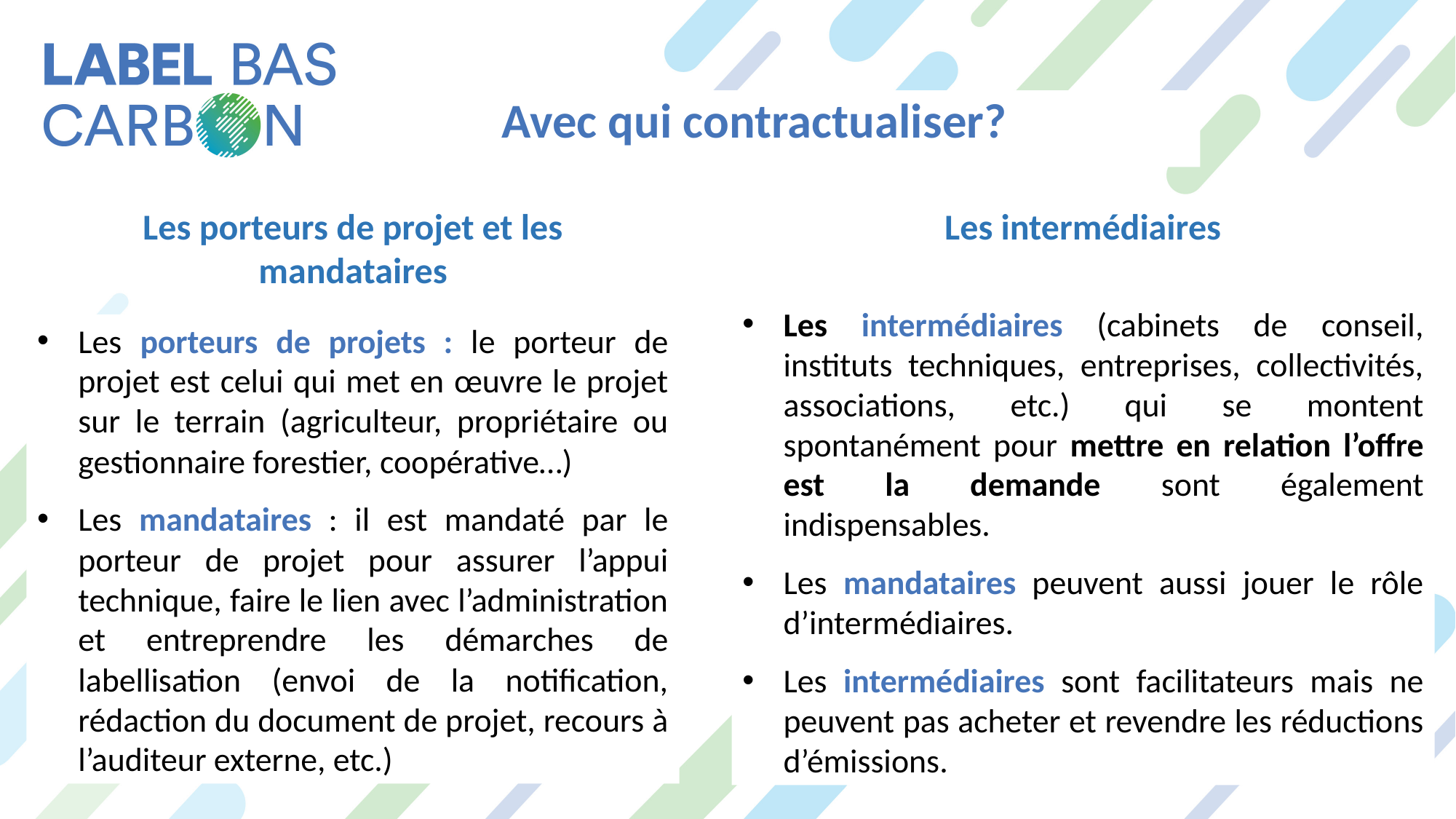

Avec qui contractualiser?
Les porteurs de projet et les mandataires
Les intermédiaires
Les intermédiaires (cabinets de conseil, instituts techniques, entreprises, collectivités, associations, etc.) qui se montent spontanément pour mettre en relation l’offre est la demande sont également indispensables.
Les mandataires peuvent aussi jouer le rôle d’intermédiaires.
Les intermédiaires sont facilitateurs mais ne peuvent pas acheter et revendre les réductions d’émissions.
Les porteurs de projets : le porteur de projet est celui qui met en œuvre le projet sur le terrain (agriculteur, propriétaire ou gestionnaire forestier, coopérative…)
Les mandataires : il est mandaté par le porteur de projet pour assurer l’appui technique, faire le lien avec l’administration et entreprendre les démarches de labellisation (envoi de la notification, rédaction du document de projet, recours à l’auditeur externe, etc.)